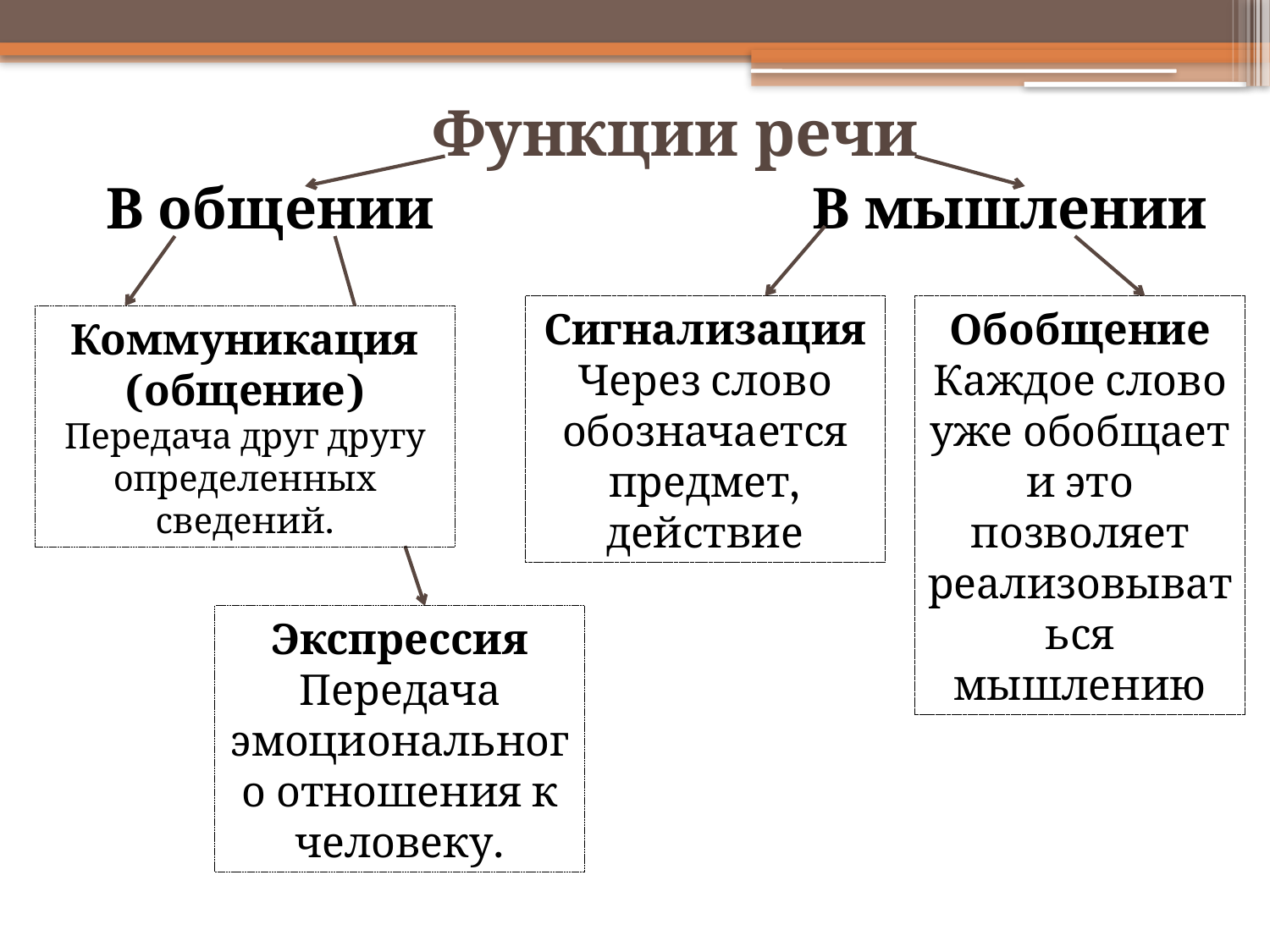

Функции речи
В общении
В мышлении
Сигнализация
Через слово обозначается предмет, действие
Обобщение
Каждое слово уже обобщает и это позволяет реализовываться мышлению
Коммуникация
(общение)
Передача друг другу определенных сведений.
Экспрессия
Передача эмоционального отношения к человеку.